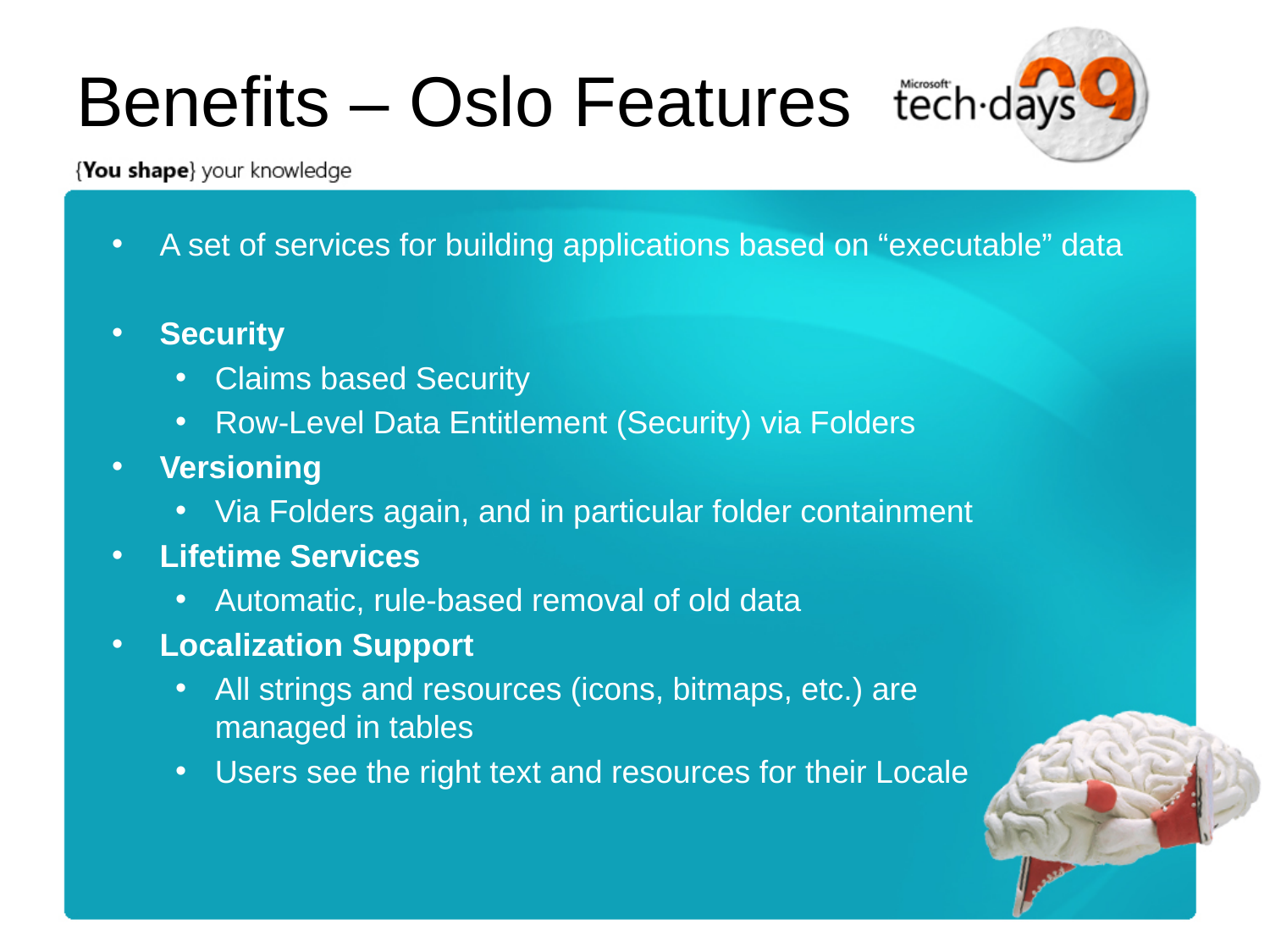

# Benefits – Oslo Features
A set of services for building applications based on “executable” data

Security
Claims based Security
Row-Level Data Entitlement (Security) via Folders
Versioning
Via Folders again, and in particular folder containment
Lifetime Services
Automatic, rule-based removal of old data
Localization Support
All strings and resources (icons, bitmaps, etc.) are
managed in tables
Users see the right text and resources for their Locale